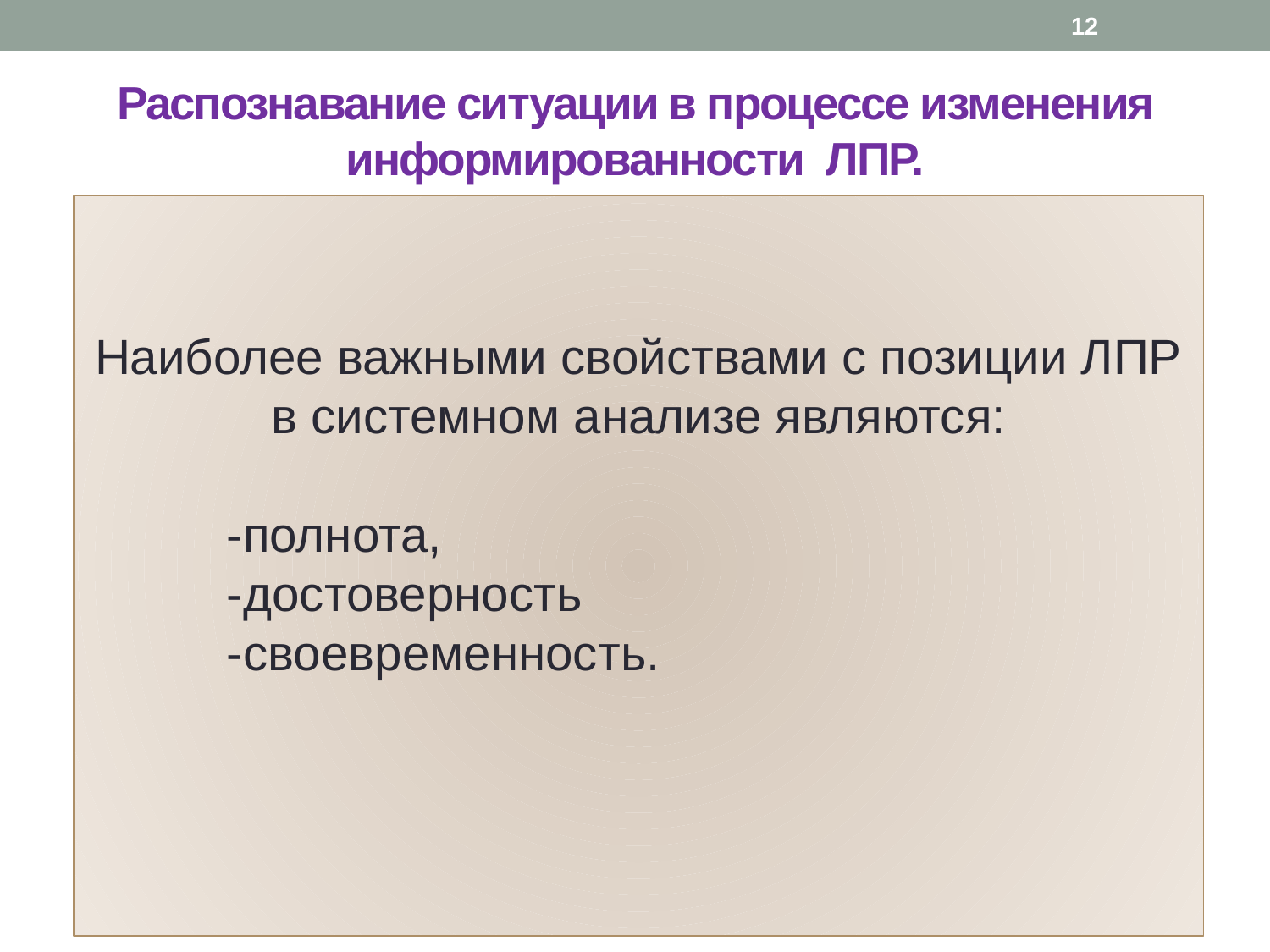

12
# Распознавание ситуации в процессе изменения информированности  ЛПР.
Наиболее важными свойствами с позиции ЛПР в системном анализе являются:

	 -полнота,
	 -достоверность
	 -своевременность.